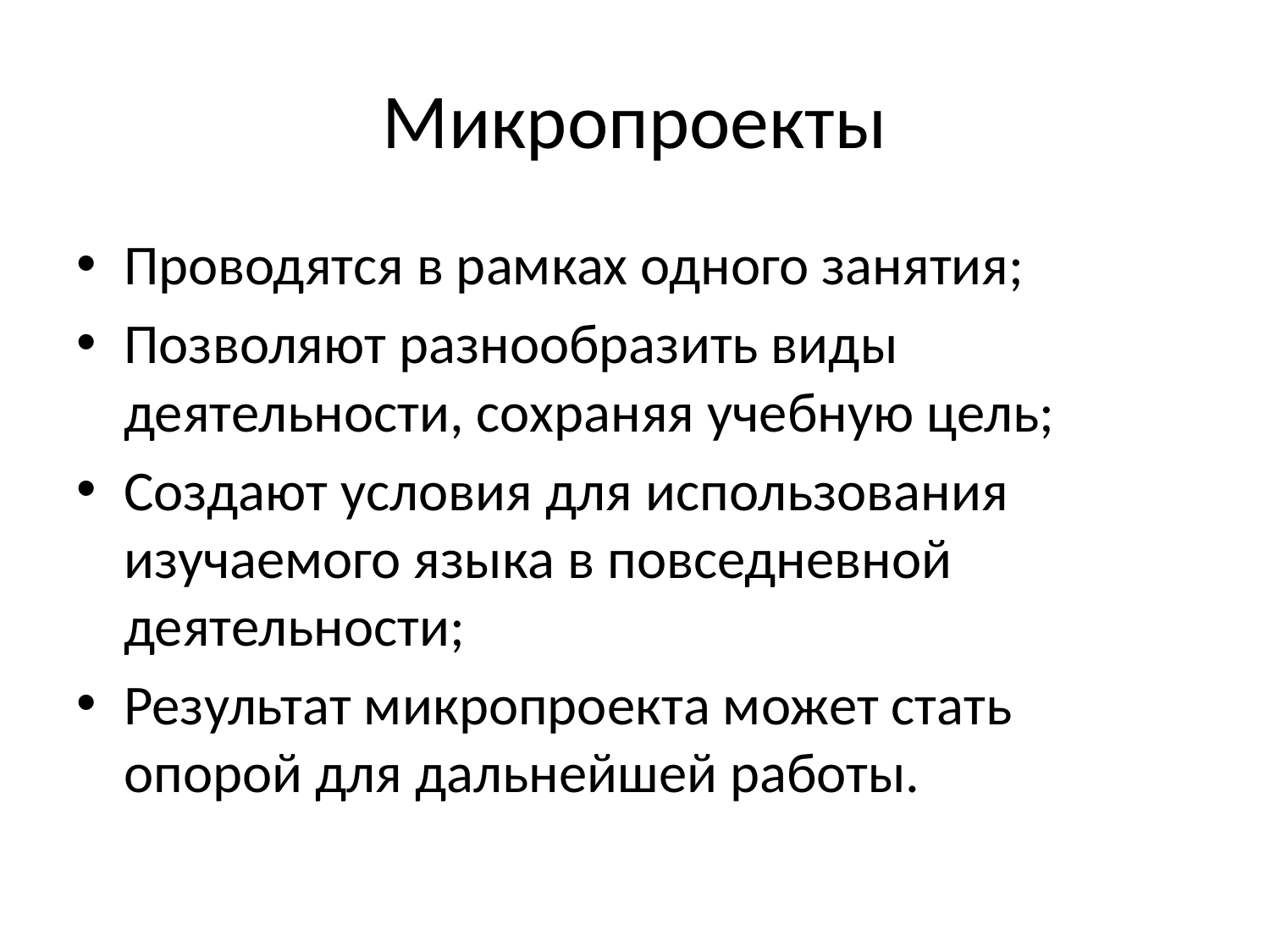

# Микропроекты
Проводятся в рамках одного занятия;
Позволяют разнообразить виды деятельности, сохраняя учебную цель;
Создают условия для использования изучаемого языка в повседневной деятельности;
Результат микропроекта может стать опорой для дальнейшей работы.